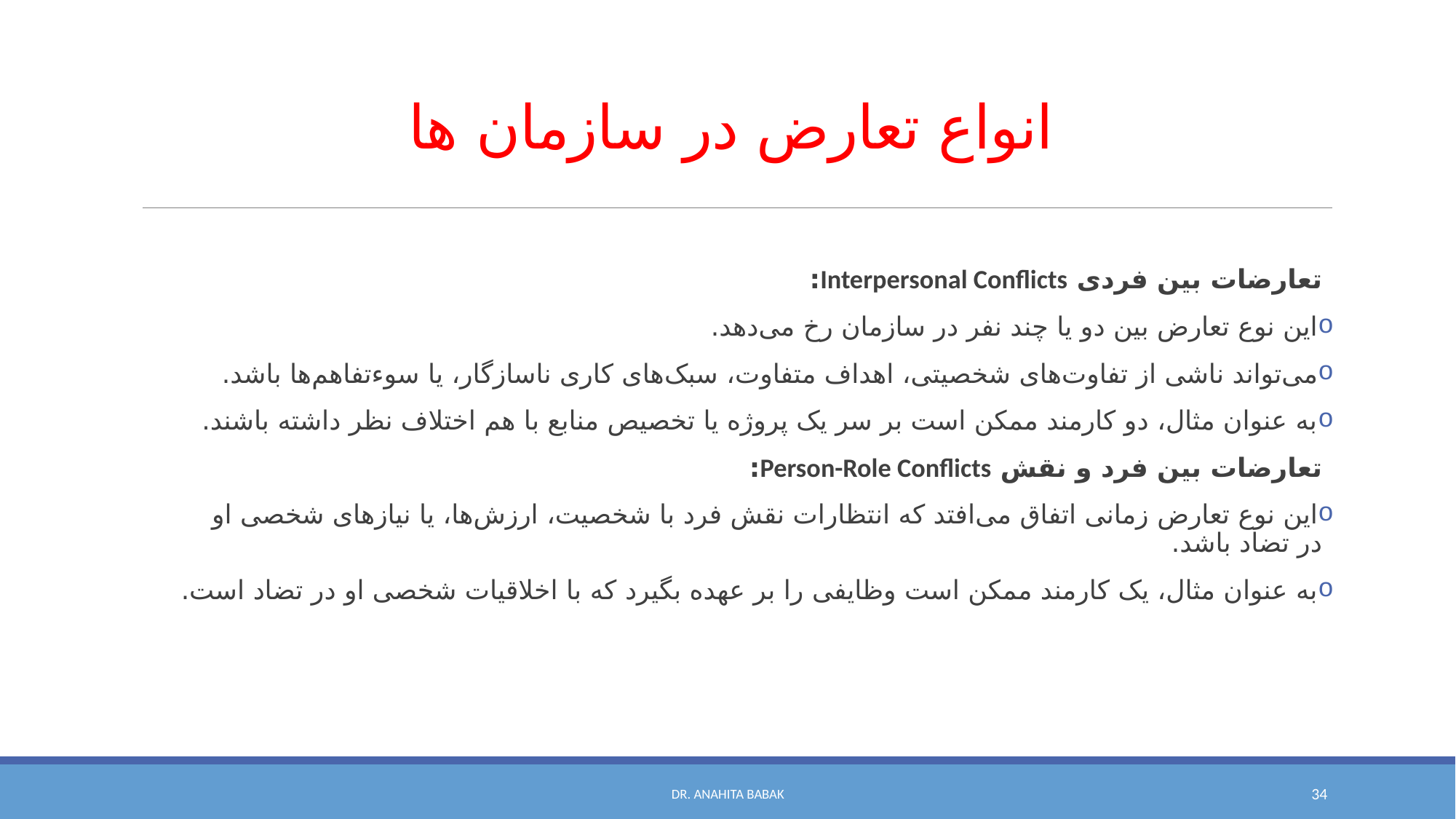

# انواع تعارض در سازمان ها
تعارضات بین فردی Interpersonal Conflicts:
این نوع تعارض بین دو یا چند نفر در سازمان رخ می‌دهد.
می‌تواند ناشی از تفاوت‌های شخصیتی، اهداف متفاوت، سبک‌های کاری ناسازگار، یا سوءتفاهم‌ها باشد.
به عنوان مثال، دو کارمند ممکن است بر سر یک پروژه یا تخصیص منابع با هم اختلاف نظر داشته باشند.
تعارضات بین فرد و نقش Person-Role Conflicts:
این نوع تعارض زمانی اتفاق می‌افتد که انتظارات نقش فرد با شخصیت، ارزش‌ها، یا نیازهای شخصی او در تضاد باشد.
به عنوان مثال، یک کارمند ممکن است وظایفی را بر عهده بگیرد که با اخلاقیات شخصی او در تضاد است.

Dr. Anahita Babak
34